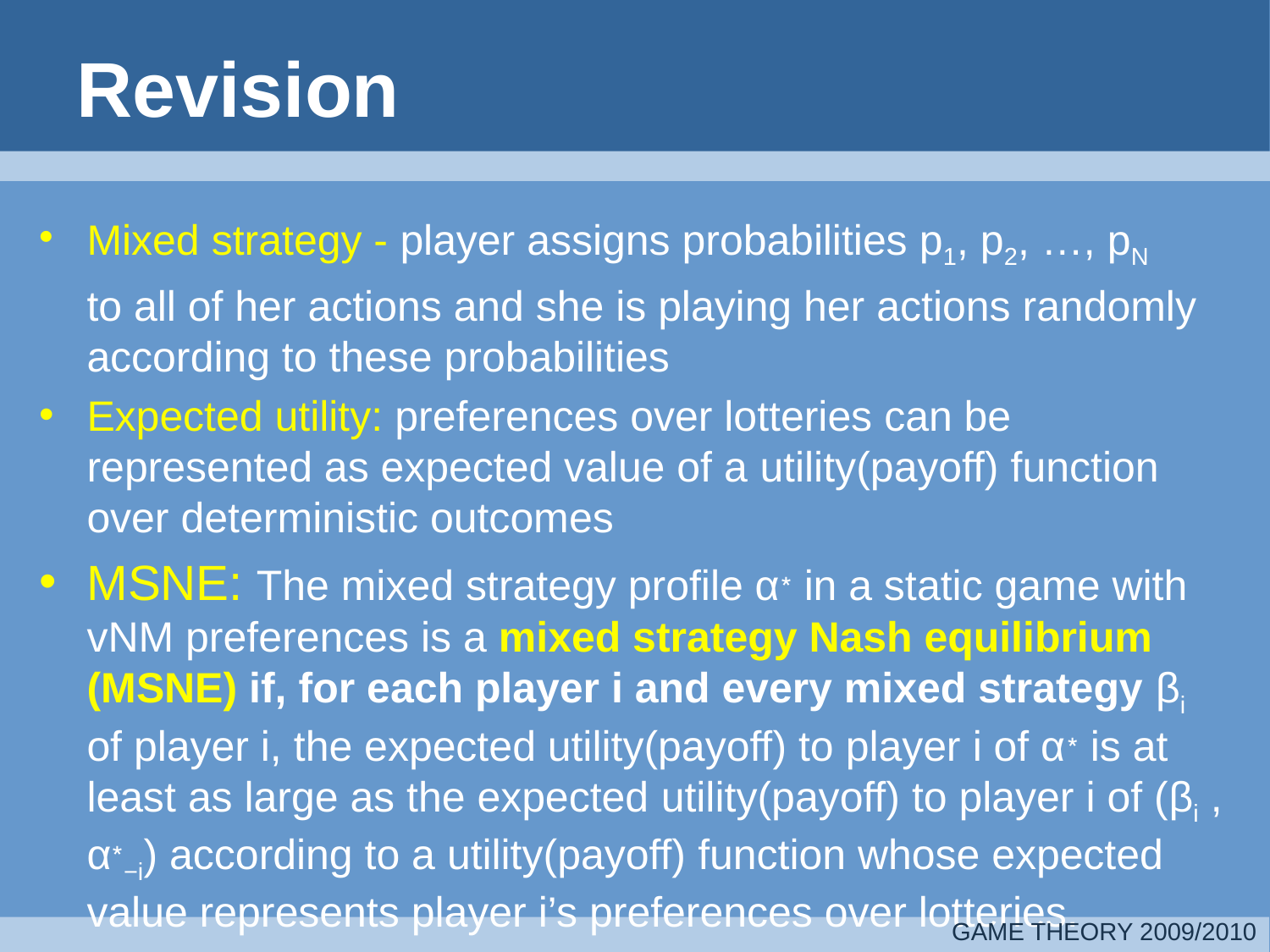

# Revision
Mixed strategy - player assigns probabilities p1, p2, …, pN
	to all of her actions and she is playing her actions randomly according to these probabilities
Expected utility: preferences over lotteries can be represented as expected value of a utility(payoff) function over deterministic outcomes
MSNE: The mixed strategy profile α∗ in a static game with vNM preferences is a mixed strategy Nash equilibrium (MSNE) if, for each player i and every mixed strategy βi of player i, the expected utility(payoff) to player i of α∗ is at least as large as the expected utility(payoff) to player i of (βi , α∗−i) according to a utility(payoff) function whose expected value represents player i’s preferences over lotteries.

GAME THEORY 2009/2010